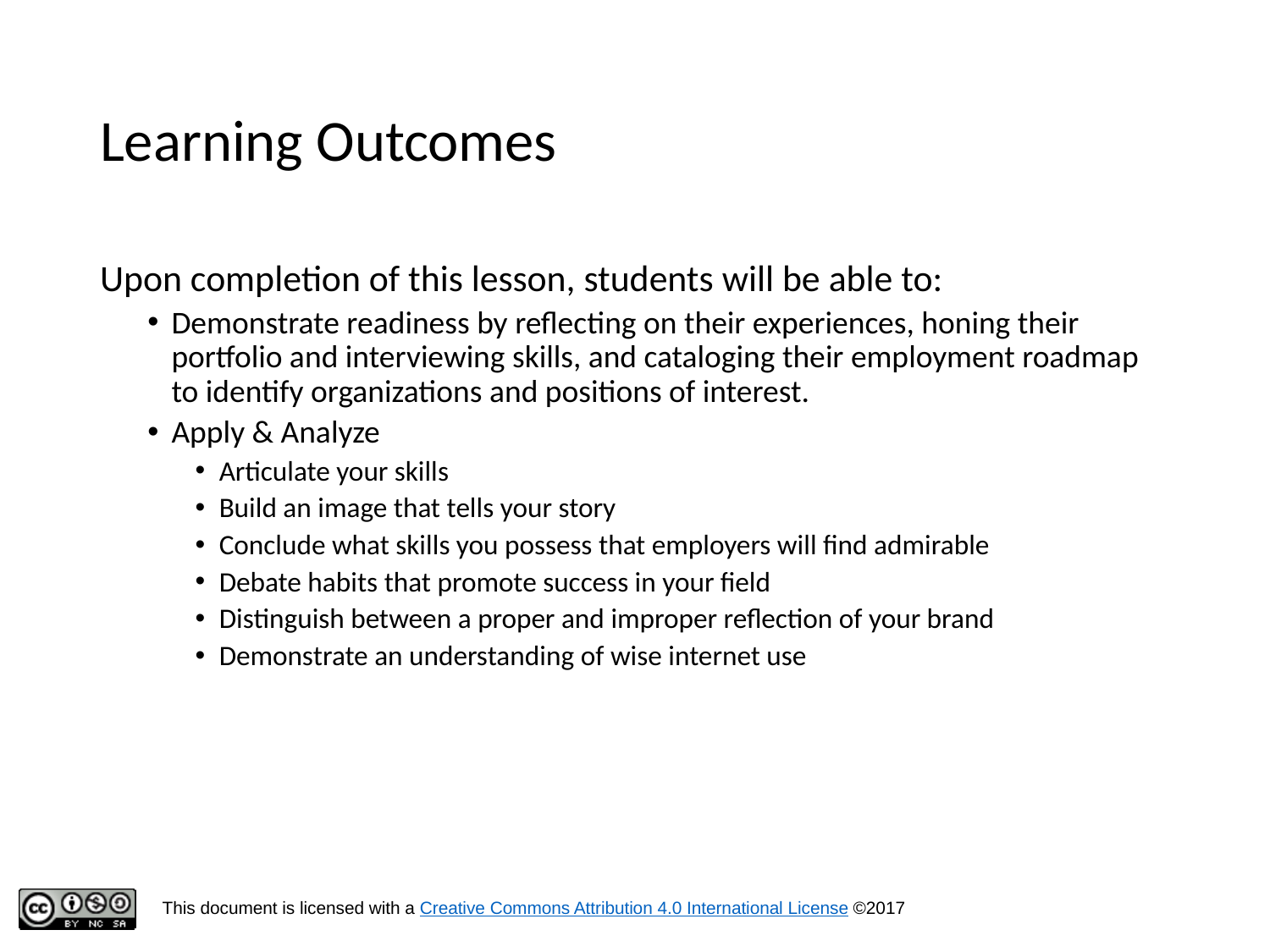

# Learning Outcomes
Upon completion of this lesson, students will be able to:
Demonstrate readiness by reflecting on their experiences, honing their portfolio and interviewing skills, and cataloging their employment roadmap to identify organizations and positions of interest.
Apply & Analyze
Articulate your skills
Build an image that tells your story
Conclude what skills you possess that employers will find admirable
Debate habits that promote success in your field
Distinguish between a proper and improper reflection of your brand
Demonstrate an understanding of wise internet use